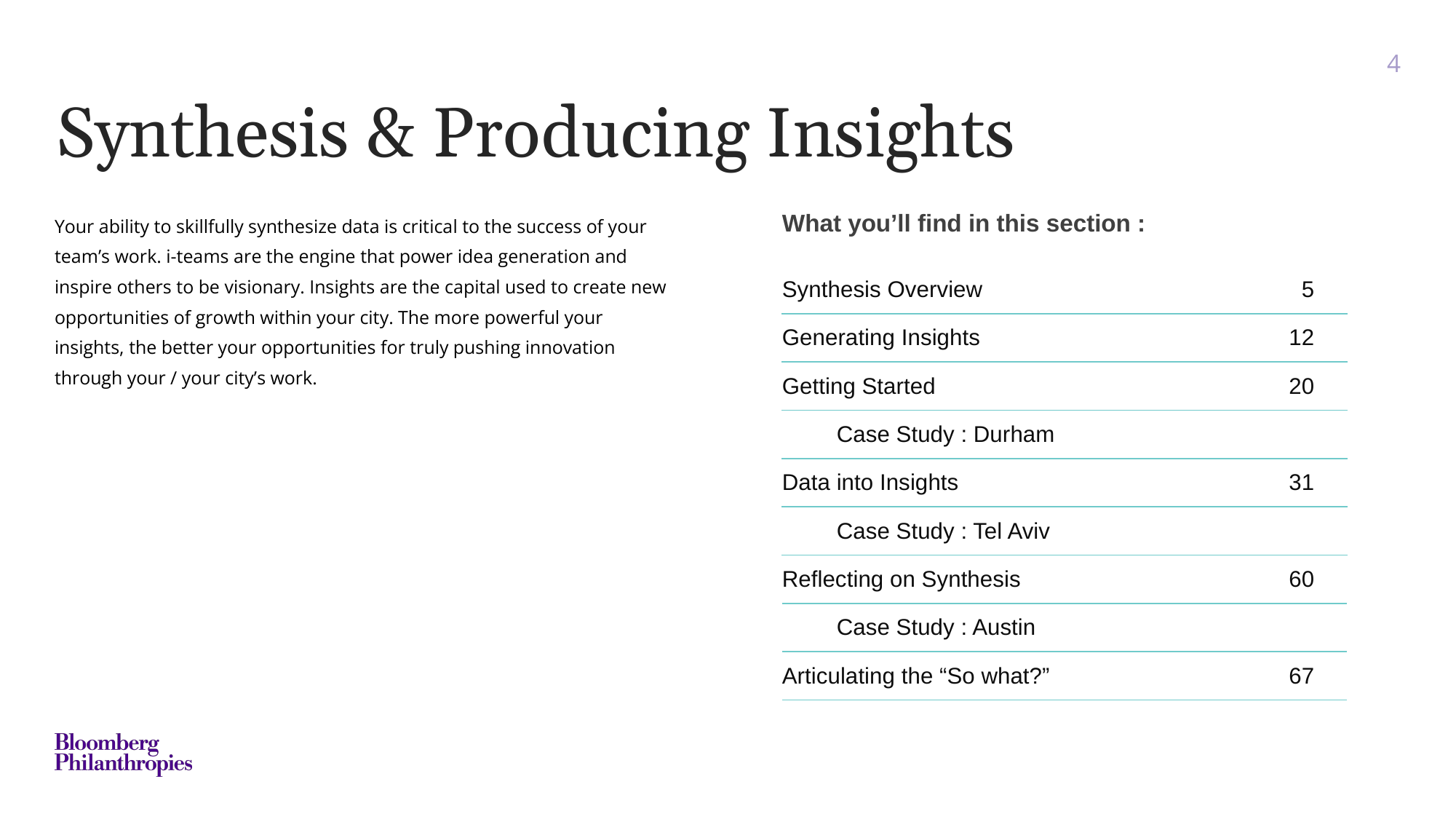

4
Synthesis & Producing Insights
Your ability to skillfully synthesize data is critical to the success of your team’s work. i-teams are the engine that power idea generation and inspire others to be visionary. Insights are the capital used to create new opportunities of growth within your city. The more powerful your insights, the better your opportunities for truly pushing innovation through your / your city’s work.
What you’ll find in this section :

| Synthesis Overview | 5 |
| --- | --- |
| Generating Insights | 12 |
| Getting Started | 20 |
| Case Study : Durham |  |
| Data into Insights | 31 |
| Case Study : Tel Aviv |  |
| Reflecting on Synthesis | 60 |
| Case Study : Austin |  |
| Articulating the “So what?” | 67 |